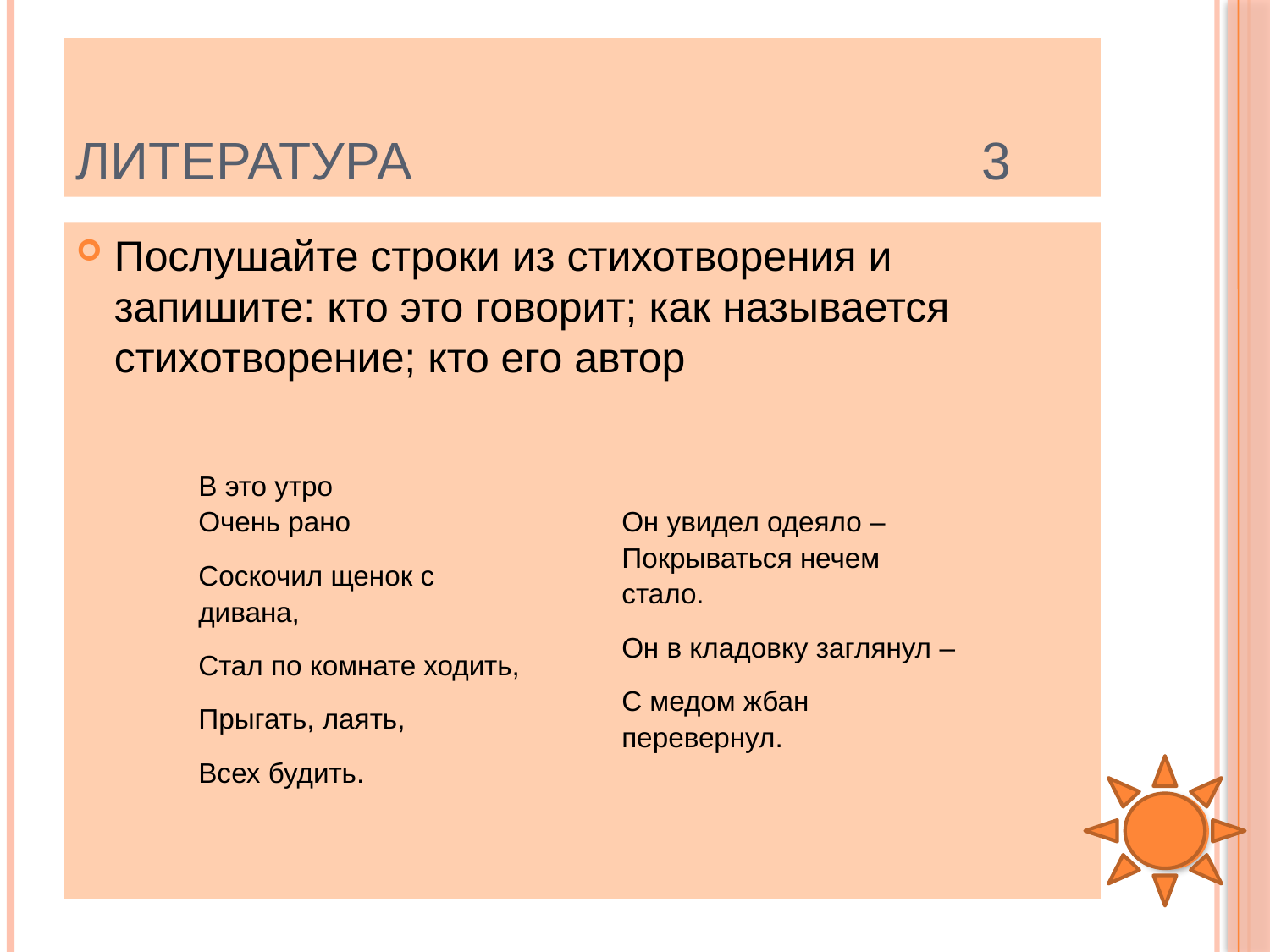

# Литература                                       3
Послушайте строки из стихотворения и запишите: кто это говорит; как называется стихотворение; кто его автор
| В это утро Очень рано Соскочил щенок с дивана, Стал по комнате ходить, Прыгать, лаять, Всех будить. | Он увидел одеяло – Покрываться нечем стало. Он в кладовку заглянул – С медом жбан перевернул. |
| --- | --- |